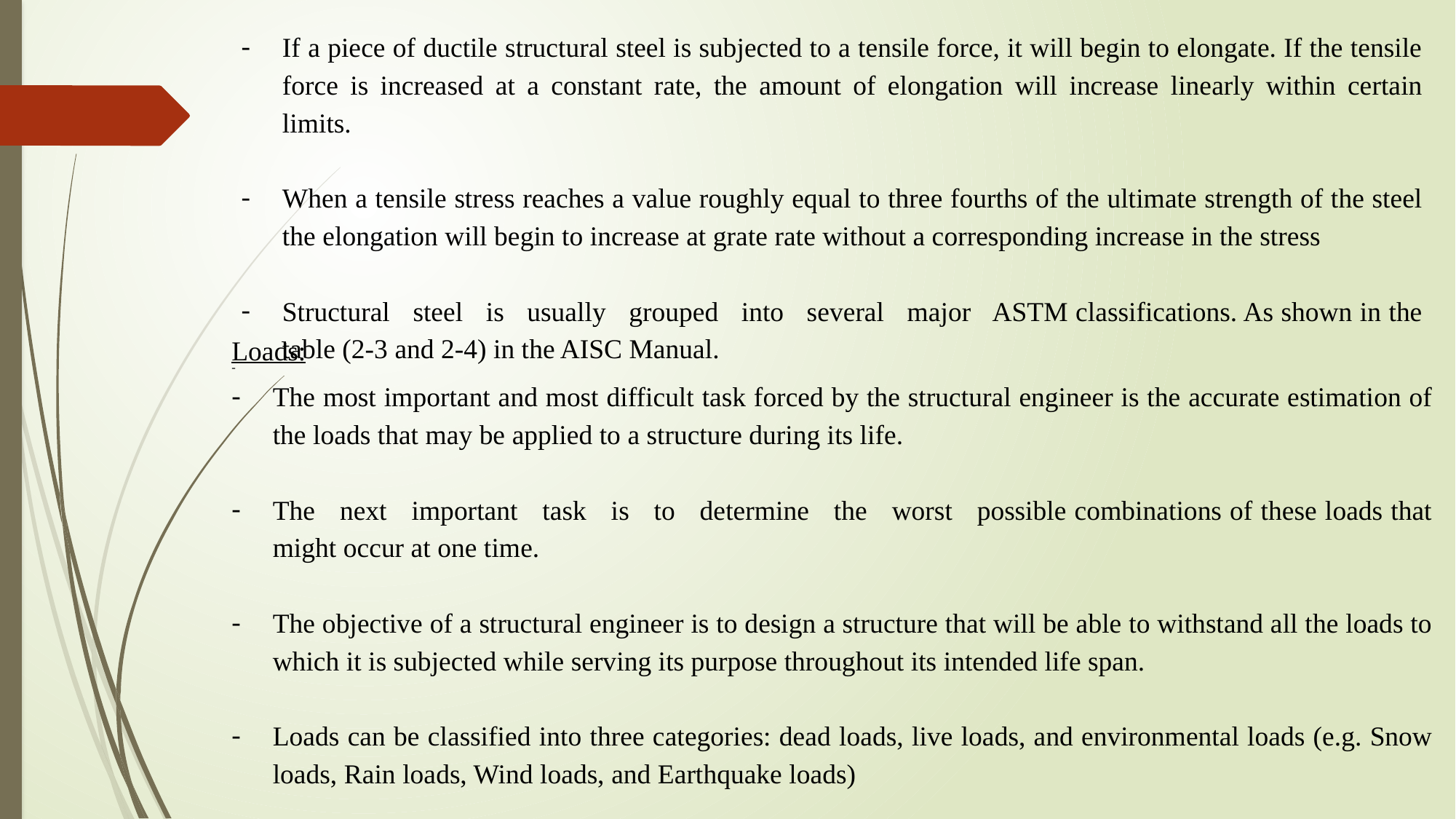

If a piece of ductile structural steel is subjected to a tensile force, it will begin to elongate. If the tensile force is increased at a constant rate, the amount of elongation will increase linearly within certain limits.

When a tensile stress reaches a value roughly equal to three fourths of the ultimate strength of the steel the elongation will begin to increase at grate rate without a corresponding increase in the stress

Structural   steel   is   usually   grouped   into   several   major   ASTM classifications. As shown in the table (2-3 and 2-4) in the AISC Manual.
Loads:

The most important and most difficult task forced by the structural engineer is the accurate estimation of the loads that may be applied to a structure during its life.

The   next   important   task   is   to   determine   the   worst   possible combinations of these loads that might occur at one time.

The objective of a structural engineer is to design a structure that will be able to withstand all the loads to which it is subjected while serving its purpose throughout its intended life span.

Loads can be classified into three categories: dead loads, live loads, and environmental loads (e.g. Snow loads, Rain loads, Wind loads, and Earthquake loads)